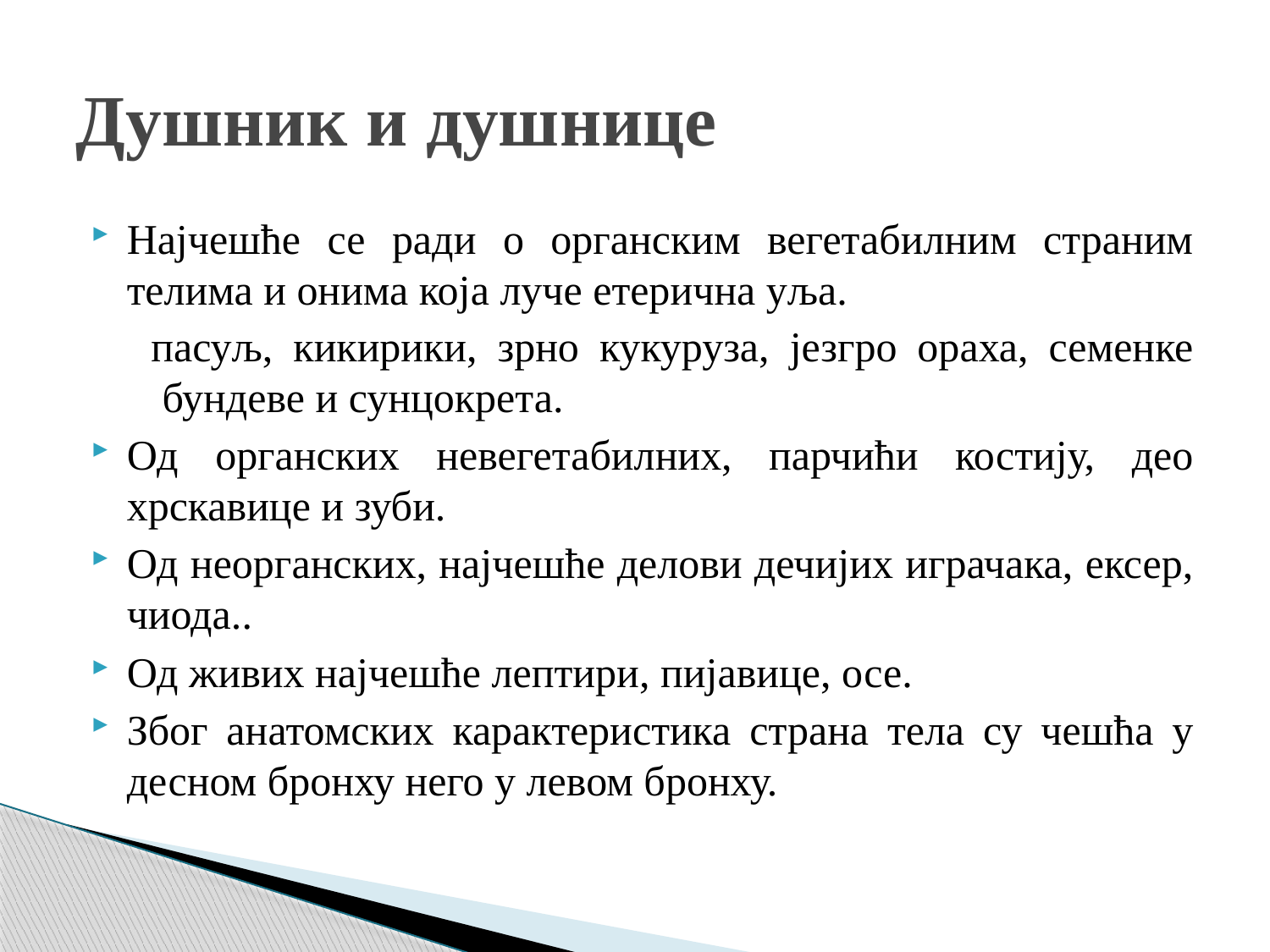

# Душник и душнице
Најчешће се ради о органским вегетабилним страним телима и онима која луче етерична уља.
 пасуљ, кикирики, зрно кукуруза, језгро ораха, семенке бундеве и сунцокрета.
Од органских невегетабилних, парчићи костију, део хрскавице и зуби.
Од неорганских, најчешће делови дечијих играчака, ексер, чиода..
Од живих најчешће лептири, пијавице, осе.
Због анатомских карактеристика страна тела су чешћа у десном бронху него у левом бронху.